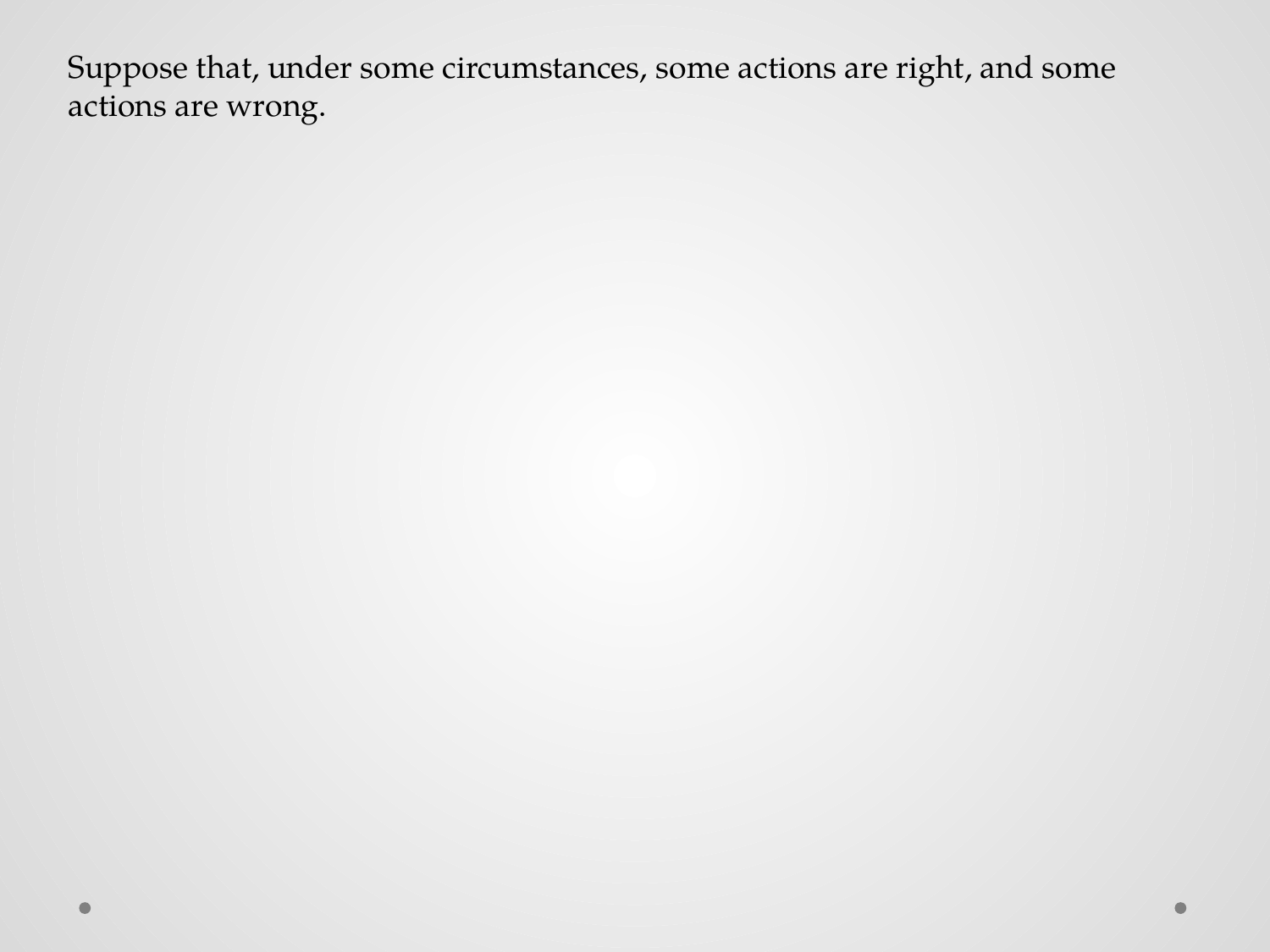

Suppose that, under some circumstances, some actions are right, and some actions are wrong.